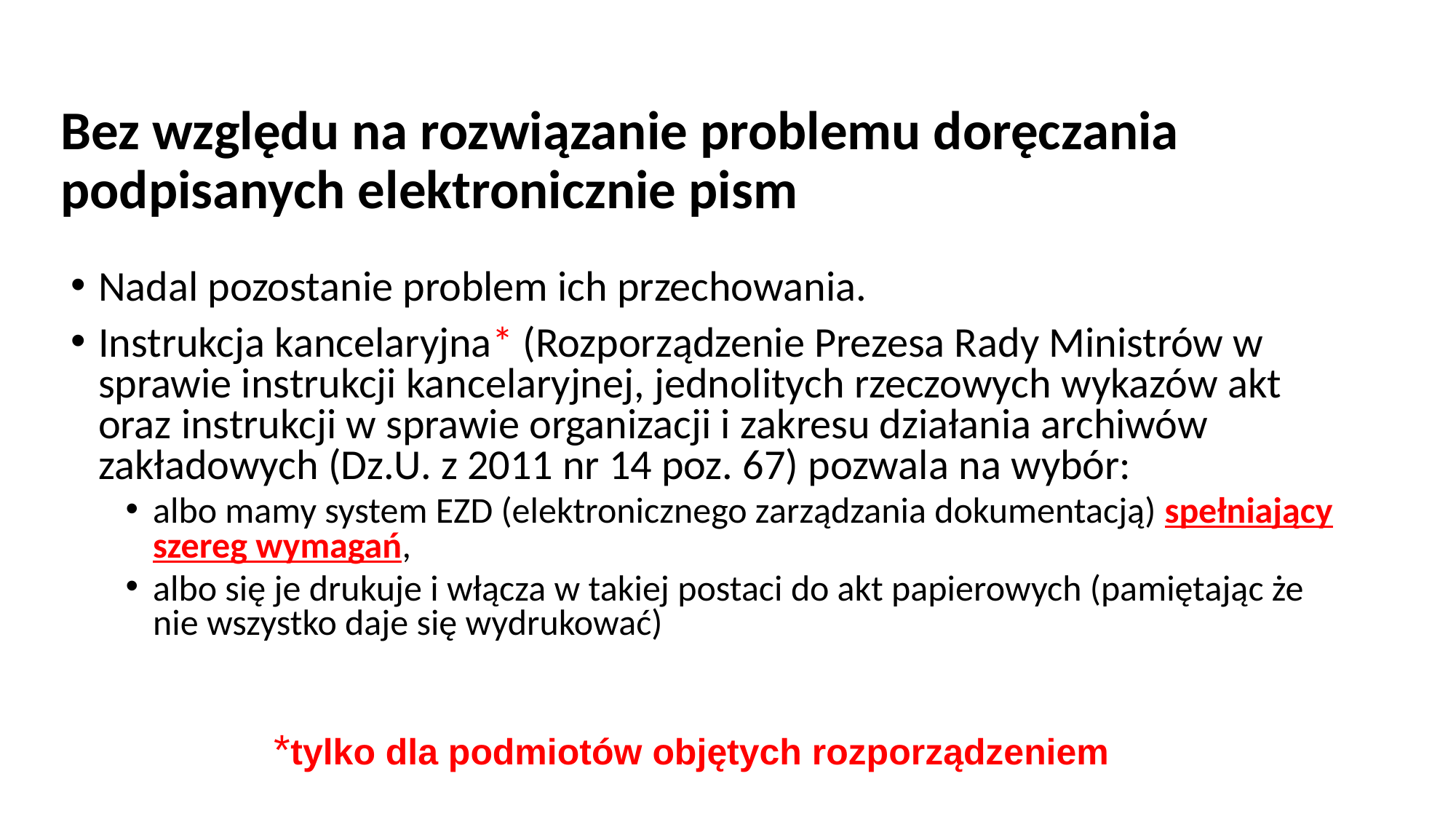

# Bez względu na rozwiązanie problemu doręczania podpisanych elektronicznie pism
Nadal pozostanie problem ich przechowania.
Instrukcja kancelaryjna* (Rozporządzenie Prezesa Rady Ministrów w sprawie instrukcji kancelaryjnej, jednolitych rzeczowych wykazów akt oraz instrukcji w sprawie organizacji i zakresu działania archiwów zakładowych (Dz.U. z 2011 nr 14 poz. 67) pozwala na wybór:
albo mamy system EZD (elektronicznego zarządzania dokumentacją) spełniający szereg wymagań,
albo się je drukuje i włącza w takiej postaci do akt papierowych (pamiętając że nie wszystko daje się wydrukować)
*tylko dla podmiotów objętych rozporządzeniem